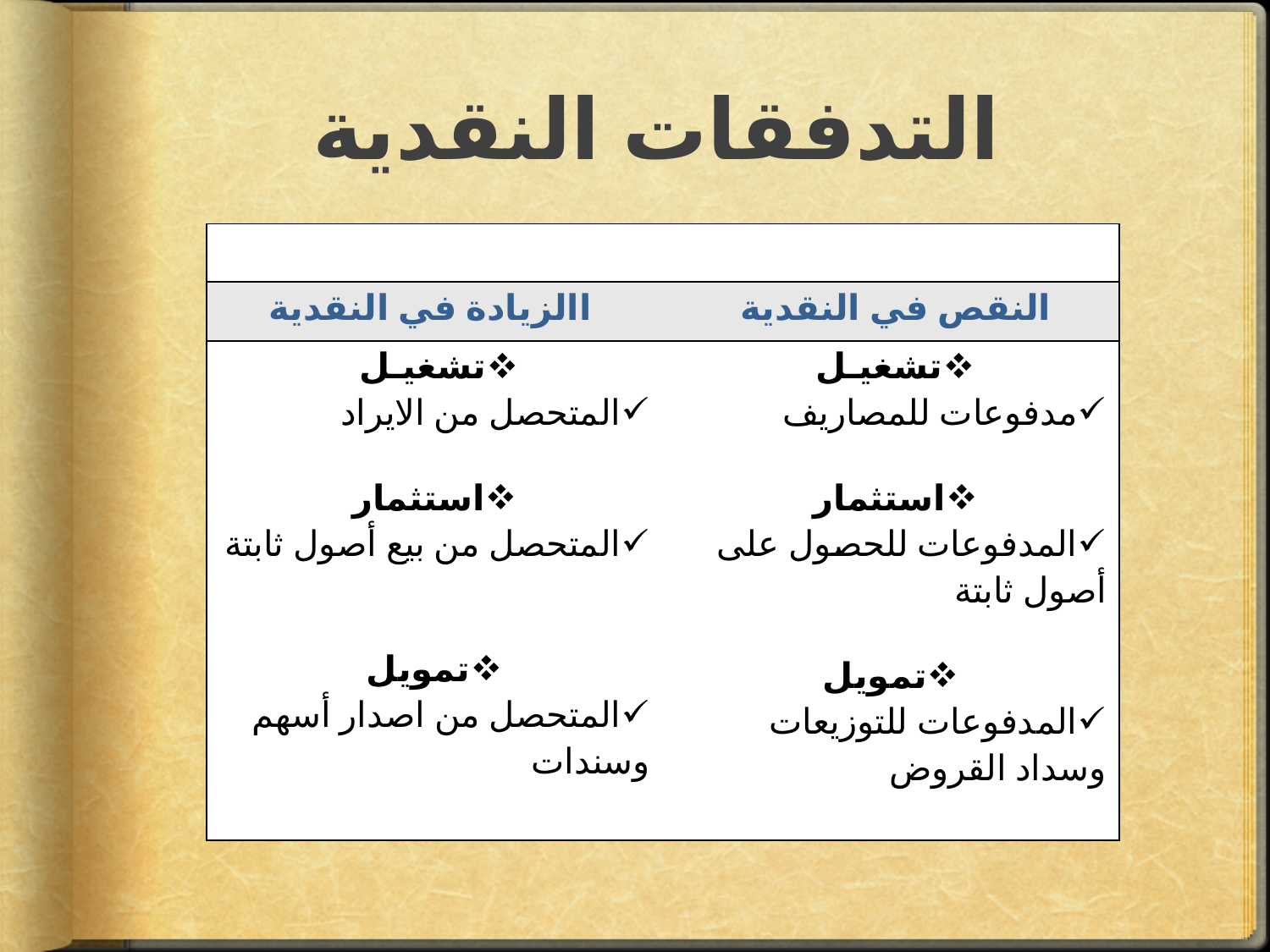

# التدفقات النقدية
| هي كل |  |
| --- | --- |
| االزيادة في النقدية | النقص في النقدية |
| تشغيـل المتحصل من الايراد استثمار المتحصل من بيع أصول ثابتة تمويل المتحصل من اصدار أسهم وسندات | تشغيـل مدفوعات للمصاريف استثمار المدفوعات للحصول على أصول ثابتة تمويل المدفوعات للتوزيعات وسداد القروض |